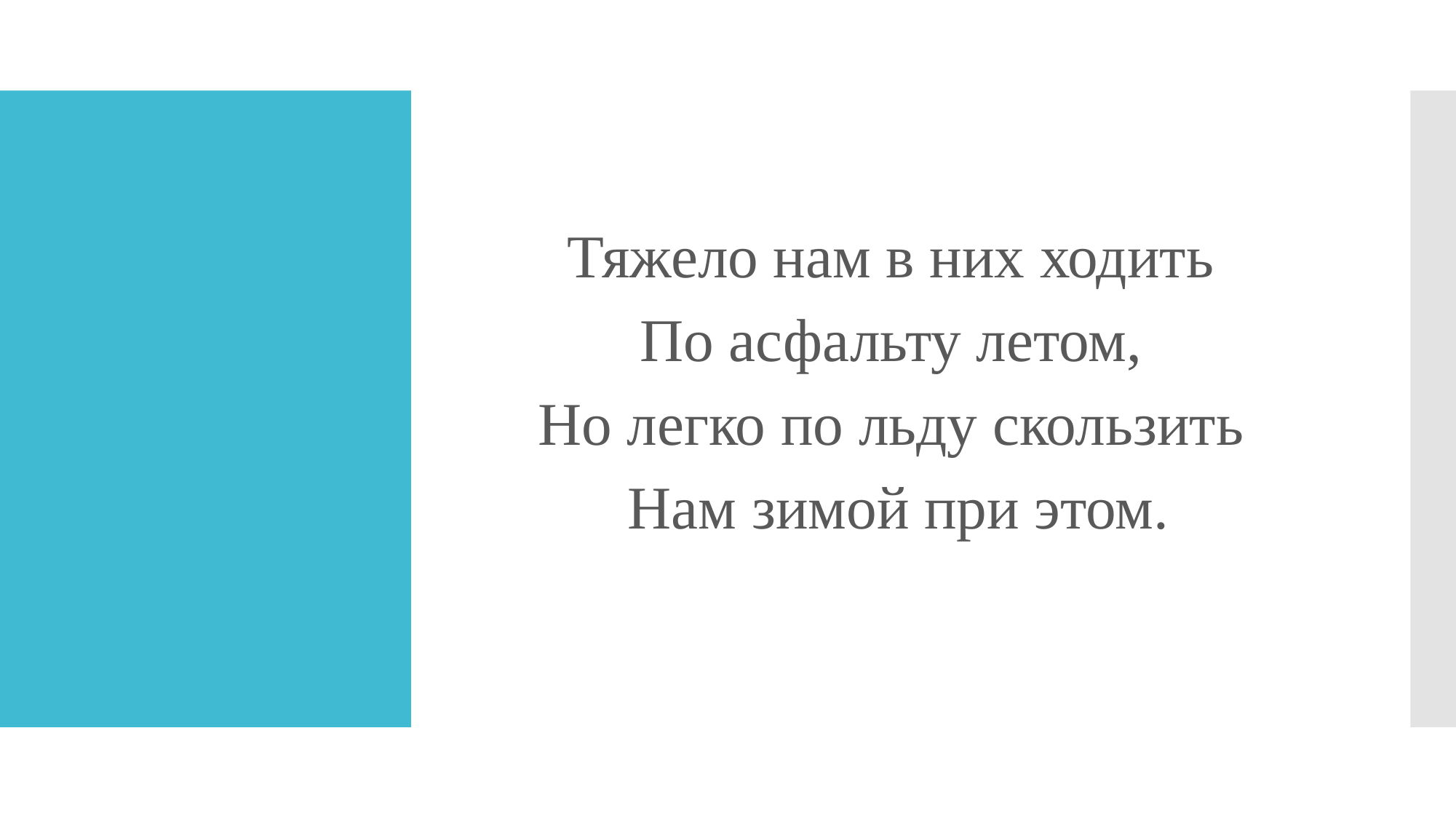

Тяжело нам в них ходить
По асфальту летом,
Но легко по льду скользить
Нам зимой при этом.

#